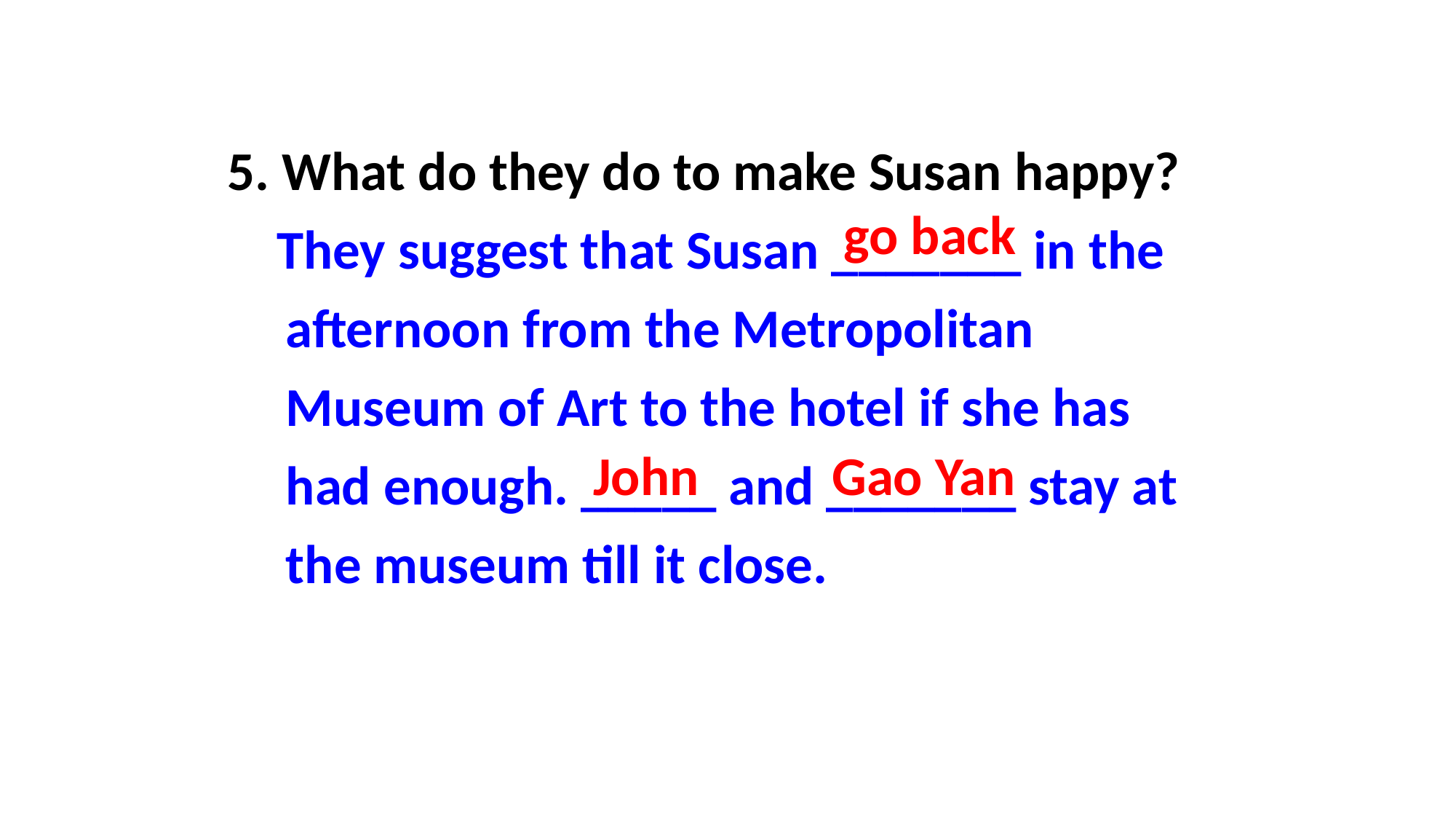

5. What do they do to make Susan happy?
    They suggest that Susan _______ in the afternoon from the Metropolitan Museum of Art to the hotel if she has had enough. _____ and _______ stay at the museum till it close.
go back
Gao Yan
John